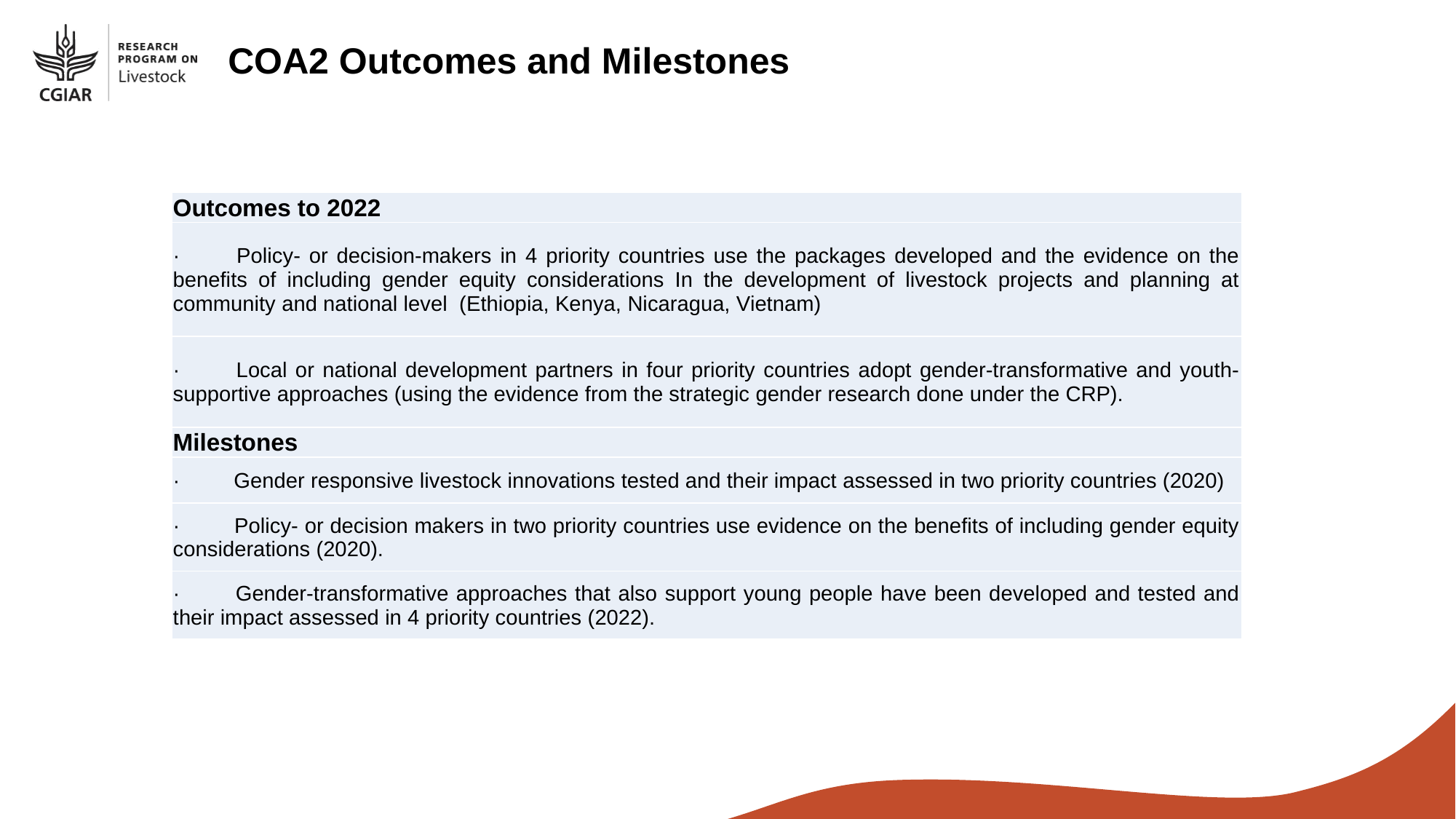

COA2 Outcomes and Milestones
| Outcomes to 2022 |
| --- |
| ·         Policy- or decision-makers in 4 priority countries use the packages developed and the evidence on the benefits of including gender equity considerations In the development of livestock projects and planning at community and national level (Ethiopia, Kenya, Nicaragua, Vietnam) |
| ·         Local or national development partners in four priority countries adopt gender-transformative and youth-supportive approaches (using the evidence from the strategic gender research done under the CRP). |
| Milestones |
| ·         Gender responsive livestock innovations tested and their impact assessed in two priority countries (2020) |
| ·         Policy- or decision makers in two priority countries use evidence on the benefits of including gender equity considerations (2020). |
| ·         Gender-transformative approaches that also support young people have been developed and tested and their impact assessed in 4 priority countries (2022). |